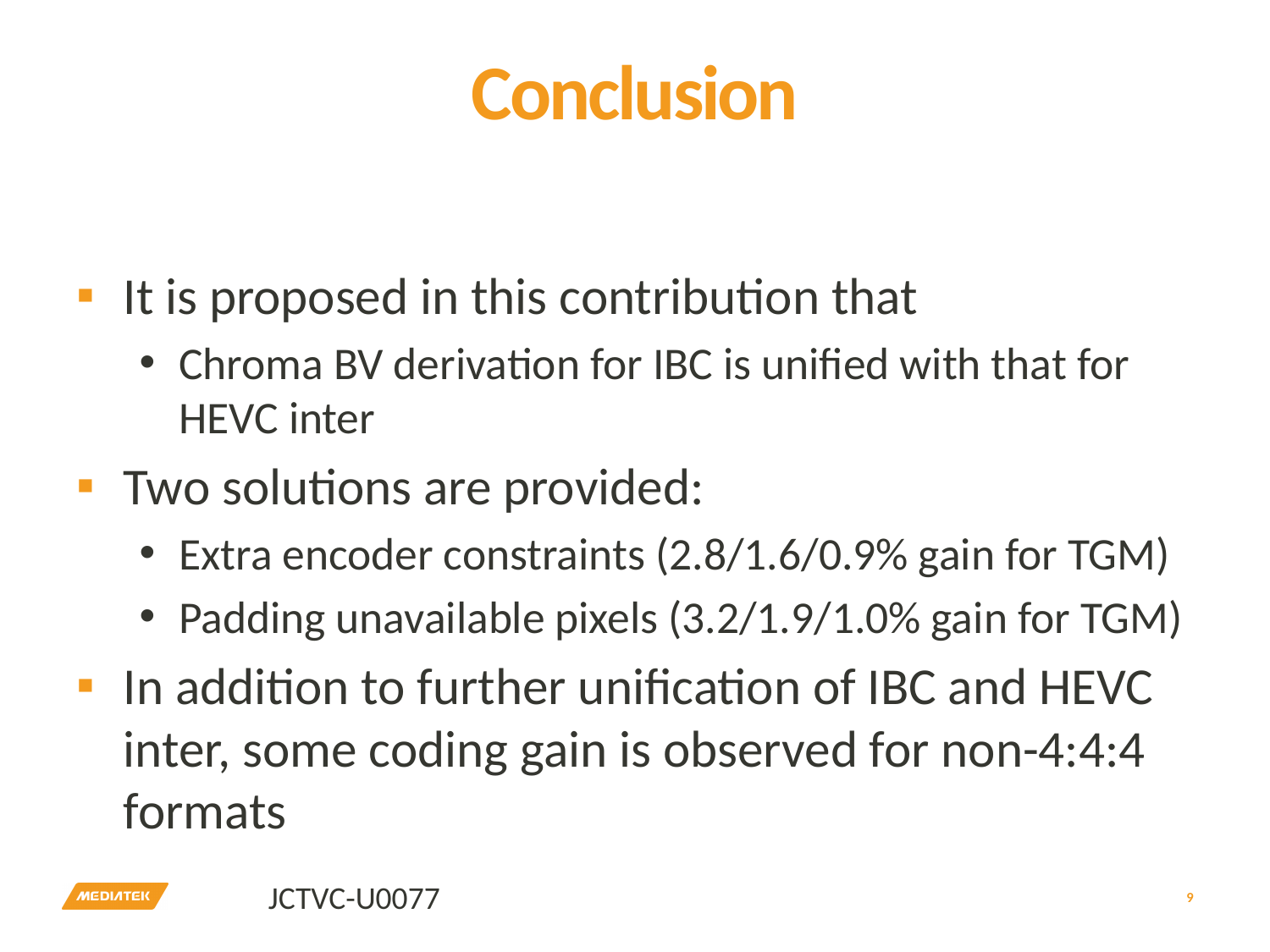

# Conclusion
It is proposed in this contribution that
Chroma BV derivation for IBC is unified with that for HEVC inter
Two solutions are provided:
Extra encoder constraints (2.8/1.6/0.9% gain for TGM)
Padding unavailable pixels (3.2/1.9/1.0% gain for TGM)
In addition to further unification of IBC and HEVC inter, some coding gain is observed for non-4:4:4 formats
9